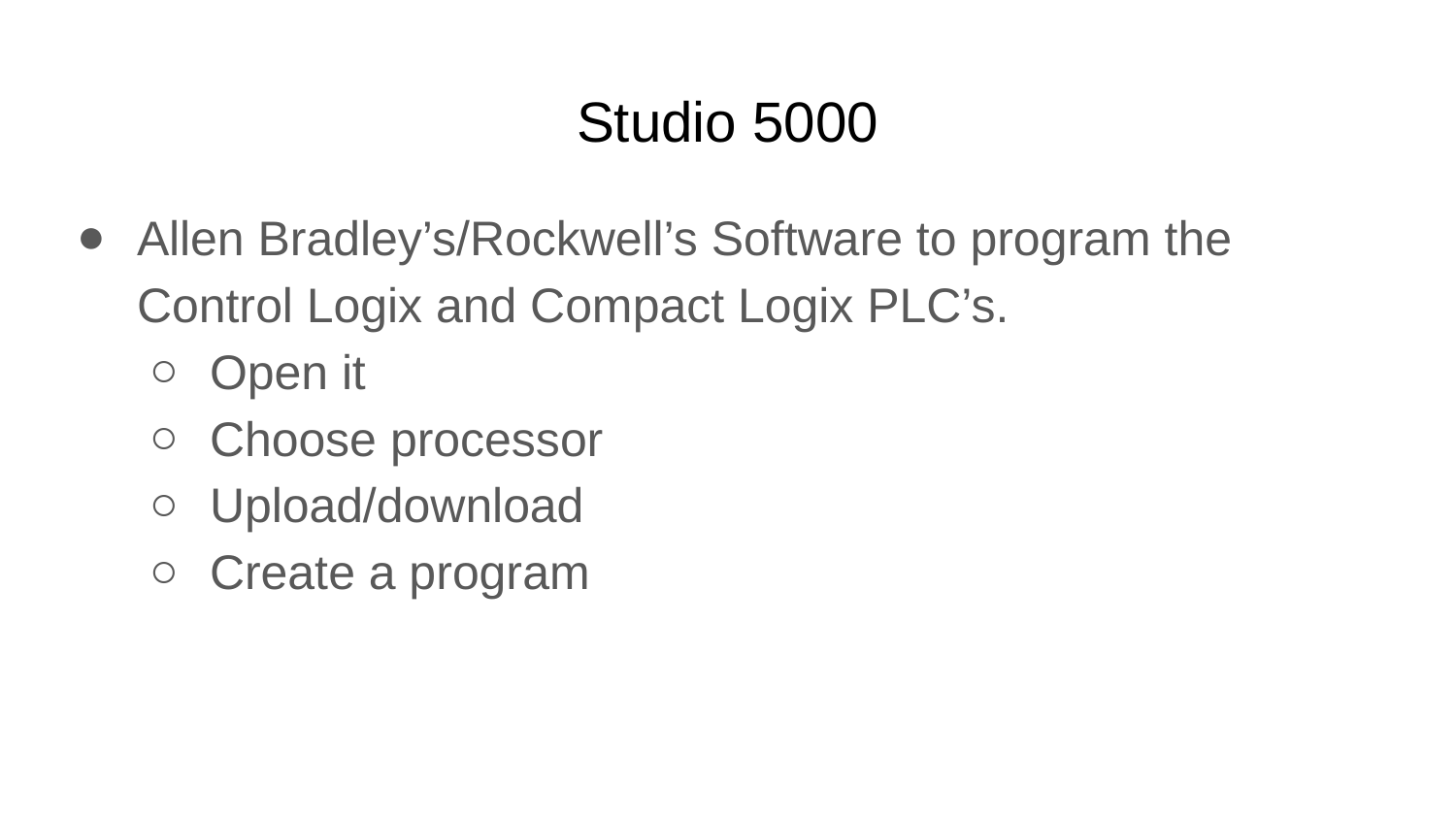

# Studio 5000
Allen Bradley’s/Rockwell’s Software to program the Control Logix and Compact Logix PLC’s.
Open it
Choose processor
Upload/download
Create a program